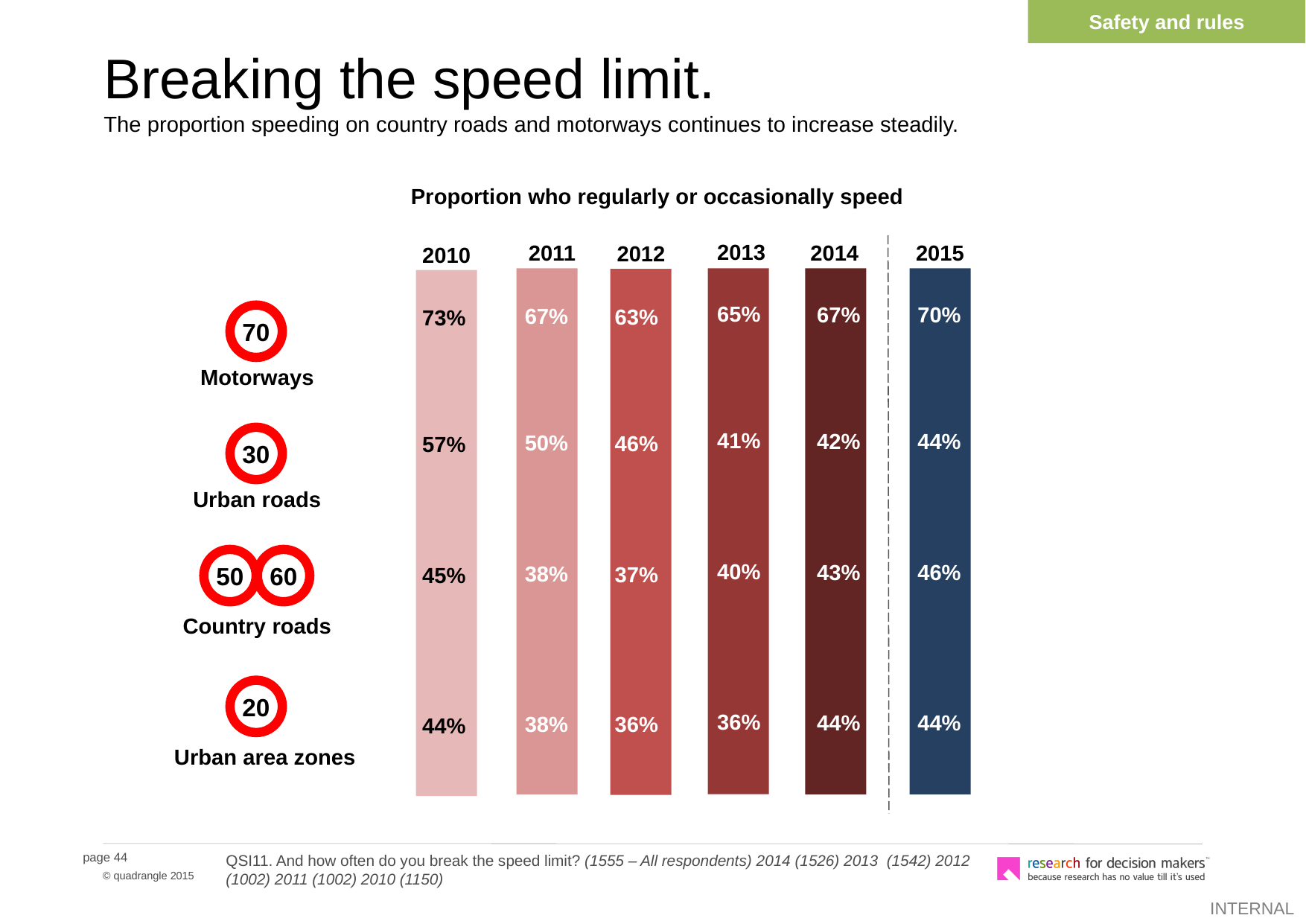

Safety and rules
# Breaking the speed limit. The proportion speeding on country roads and motorways continues to increase steadily.
Proportion who regularly or occasionally speed
2011
2014
2015
2013
2012
2010

65%
67%
70%
67%
63%
73%
70
Motorways
41%
42%
44%
50%
46%

57%
30
Urban roads
50
60
43%
46%
40%
38%
37%
45%
Country roads
20
44%
44%
36%
38%
36%
44%
Urban area zones
QSI11. And how often do you break the speed limit? (1555 – All respondents) 2014 (1526) 2013  (1542) 2012 (1002) 2011 (1002) 2010 (1150)